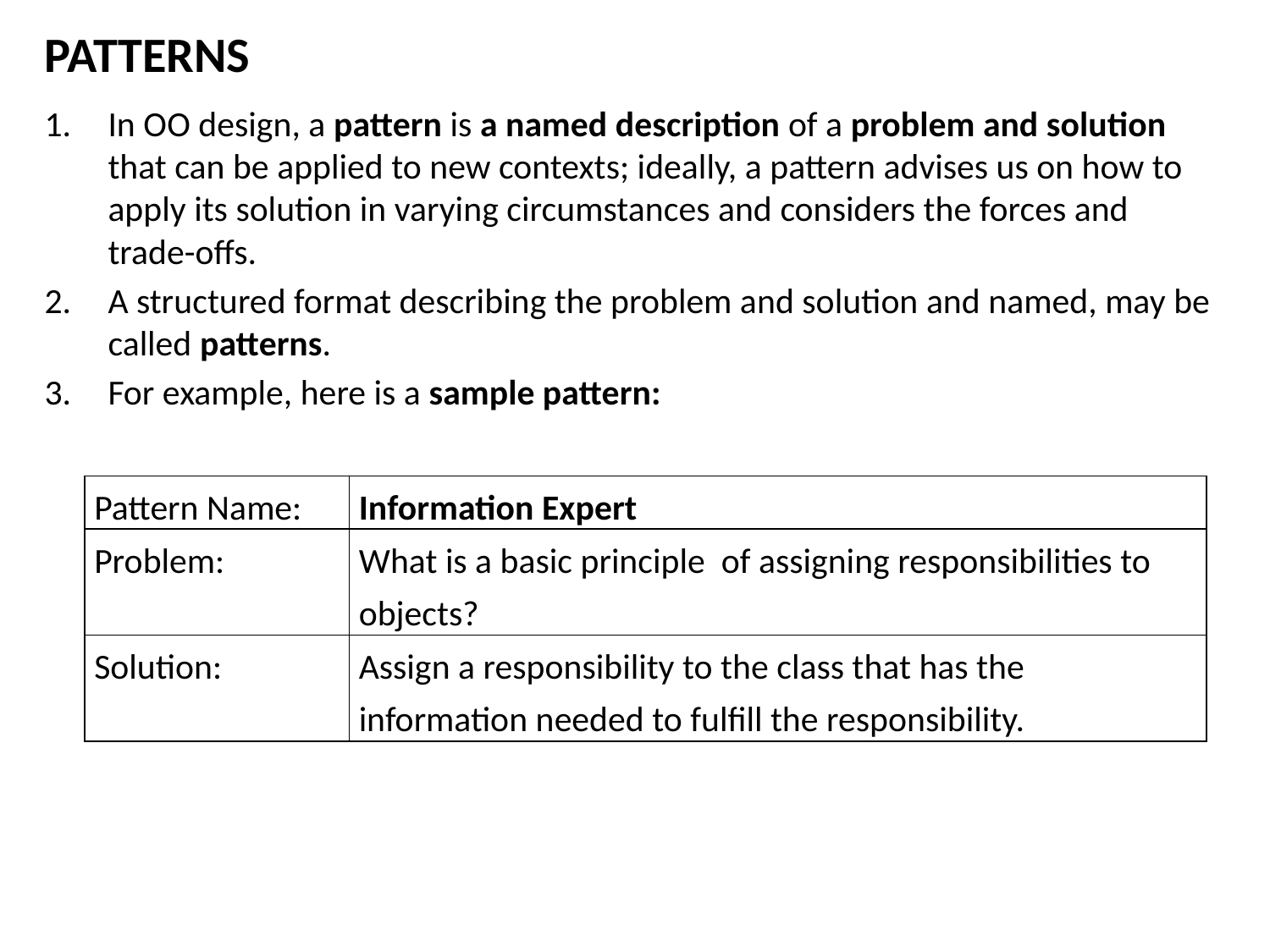

# PATTERNS
In OO design, a pattern is a named description of a problem and solution that can be applied to new contexts; ideally, a pattern advises us on how to apply its solution in varying circumstances and considers the forces and trade-offs.
A structured format describing the problem and solution and named, may be called patterns.
For example, here is a sample pattern:

| Pattern Name: | Information Expert |
| --- | --- |
| Problem: | What is a basic principle of assigning responsibilities to objects? |
| Solution: | Assign a responsibility to the class that has the information needed to fulfill the responsibility. |